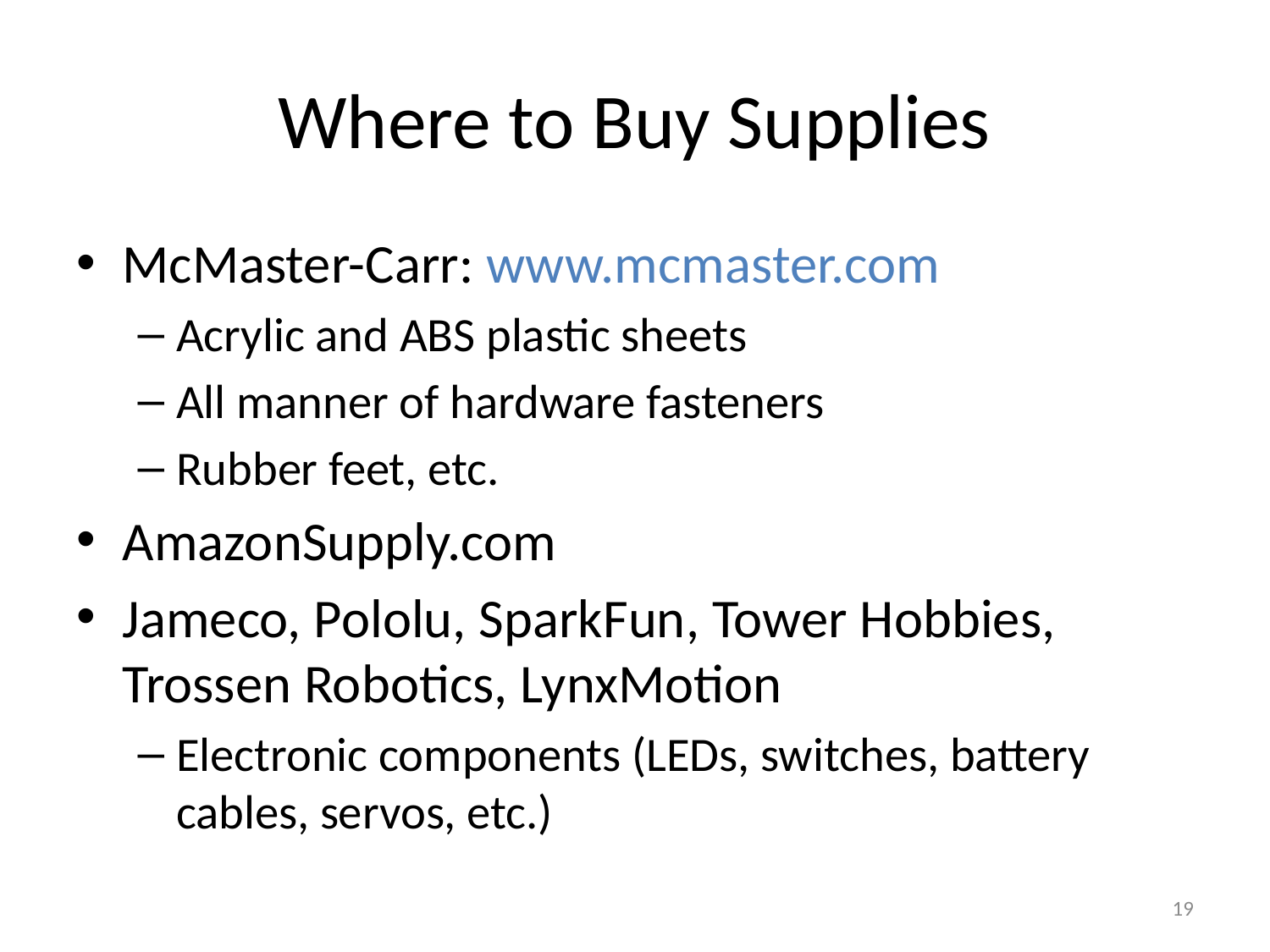

# Where to Buy Supplies
McMaster-Carr: www.mcmaster.com
Acrylic and ABS plastic sheets
All manner of hardware fasteners
Rubber feet, etc.
AmazonSupply.com
Jameco, Pololu, SparkFun, Tower Hobbies, Trossen Robotics, LynxMotion
Electronic components (LEDs, switches, battery cables, servos, etc.)
19